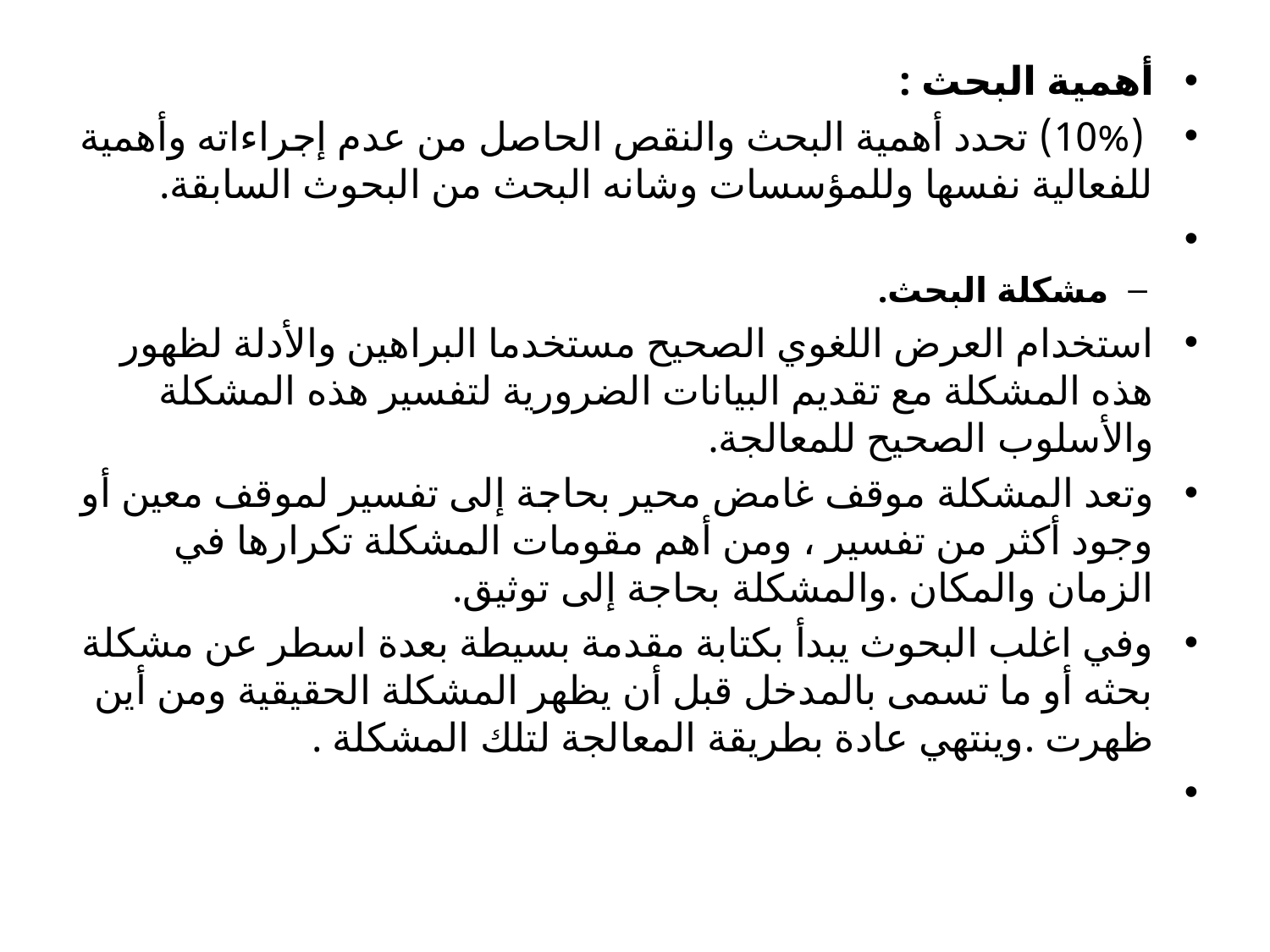

أهمية البحث :
 (10%) تحدد أهمية البحث والنقص الحاصل من عدم إجراءاته وأهمية للفعالية نفسها وللمؤسسات وشانه البحث من البحوث السابقة.

مشكلة البحث.
	استخدام العرض اللغوي الصحيح مستخدما البراهين والأدلة لظهور هذه المشكلة مع تقديم البيانات الضرورية لتفسير هذه المشكلة والأسلوب الصحيح للمعالجة.
	وتعد المشكلة موقف غامض محير بحاجة إلى تفسير لموقف معين أو وجود أكثر من تفسير ، ومن أهم مقومات المشكلة تكرارها في الزمان والمكان .والمشكلة بحاجة إلى توثيق.
	وفي اغلب البحوث يبدأ بكتابة مقدمة بسيطة بعدة اسطر عن مشكلة بحثه أو ما تسمى بالمدخل قبل أن يظهر المشكلة الحقيقية ومن أين ظهرت .وينتهي عادة بطريقة المعالجة لتلك المشكلة .